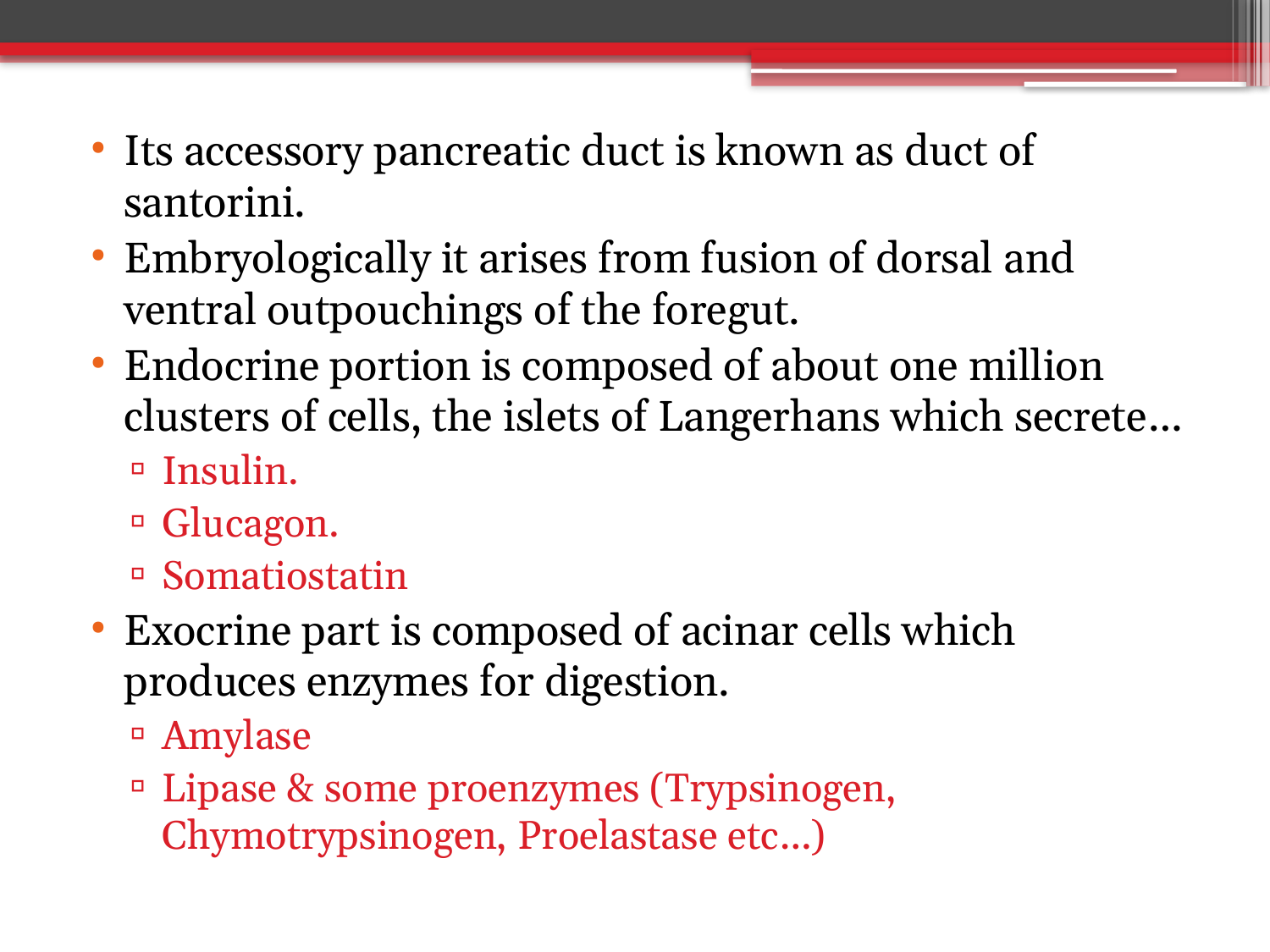

Its accessory pancreatic duct is known as duct of santorini.
Embryologically it arises from fusion of dorsal and ventral outpouchings of the foregut.
Endocrine portion is composed of about one million clusters of cells, the islets of Langerhans which secrete…
Insulin.
Glucagon.
Somatiostatin
Exocrine part is composed of acinar cells which produces enzymes for digestion.
Amylase
Lipase & some proenzymes (Trypsinogen, Chymotrypsinogen, Proelastase etc…)